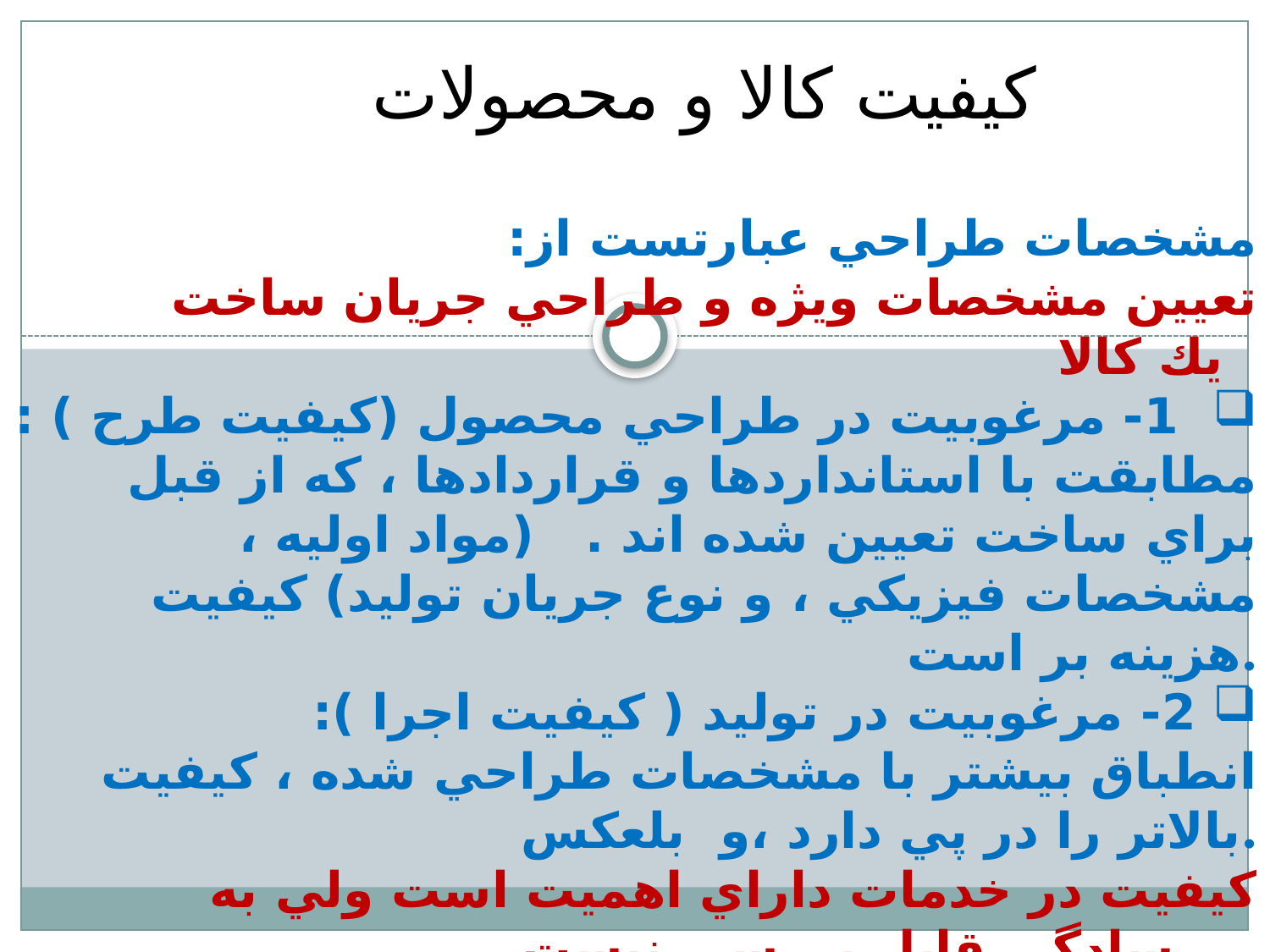

كيفيت كالا و محصولات
مشخصات طراحي عبارتست از:
      تعيين مشخصات ويژه و طراحي جريان ساخت يك كالا
  1- مرغوبيت در طراحي محصول (كيفيت طرح ) :
  مطابقت با استانداردها و قراردادها ، كه از قبل براي ساخت تعيين شده اند .   (مواد اوليه ، مشخصات فيزيكي ، و نوع جريان توليد) كيفيت هزينه بر است.
 2- مرغوبيت در توليد ( كيفيت اجرا ):
 انطباق بيشتر با مشخصات طراحي شده ، كيفيت بالاتر را در پي دارد ،و  بلعكس.
 كيفيت در خدمات داراي اهميت است ولي به سادگي قابل بررسي نيست .